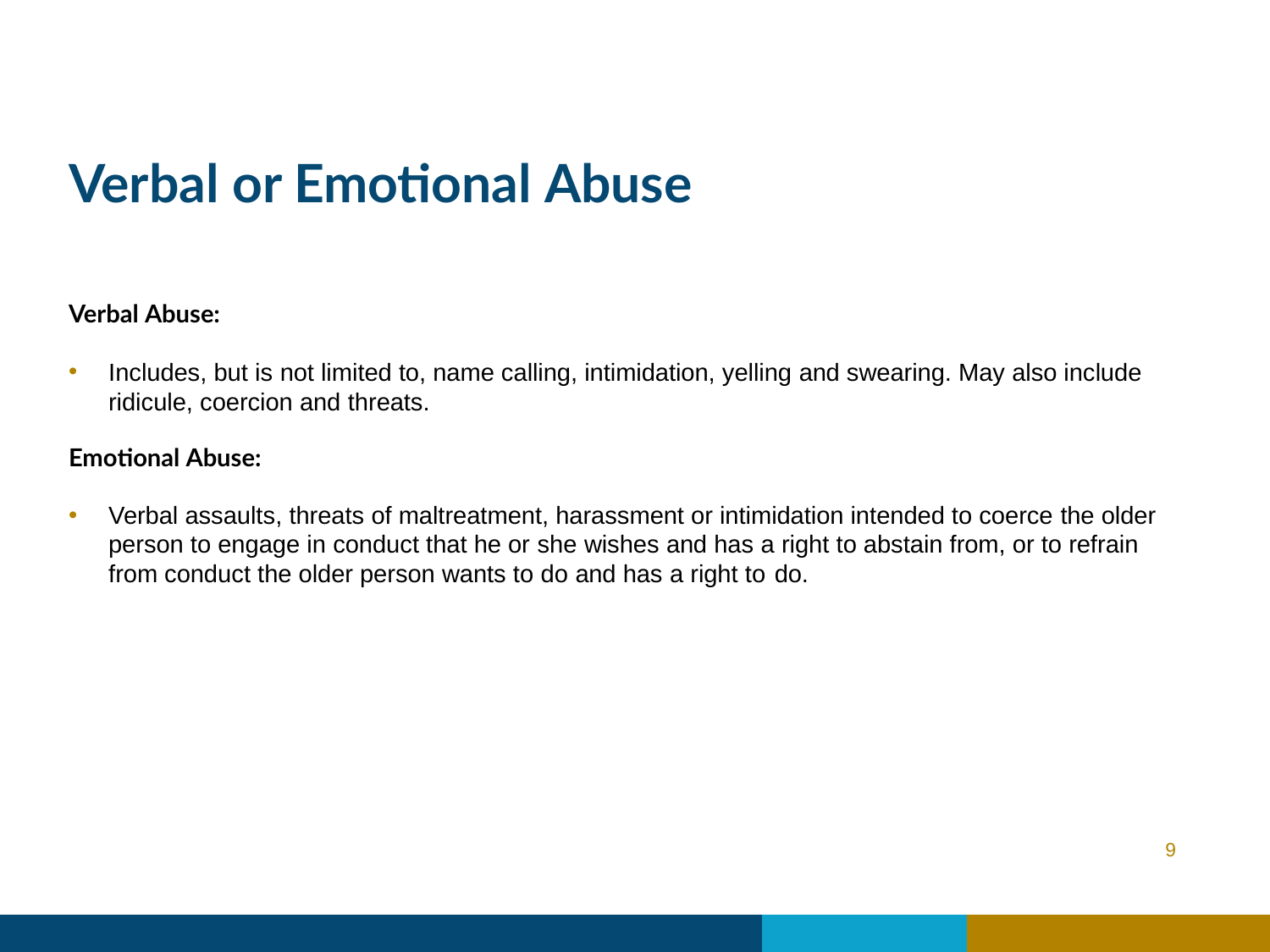

# Verbal or Emotional Abuse
Verbal Abuse:

Includes, but is not limited to, name calling, intimidation, yelling and swearing. May also include ridicule, coercion and threats.

Emotional Abuse:

Verbal assaults, threats of maltreatment, harassment or intimidation intended to coerce the older person to engage in conduct that he or she wishes and has a right to abstain from, or to refrain from conduct the older person wants to do and has a right to do.
9